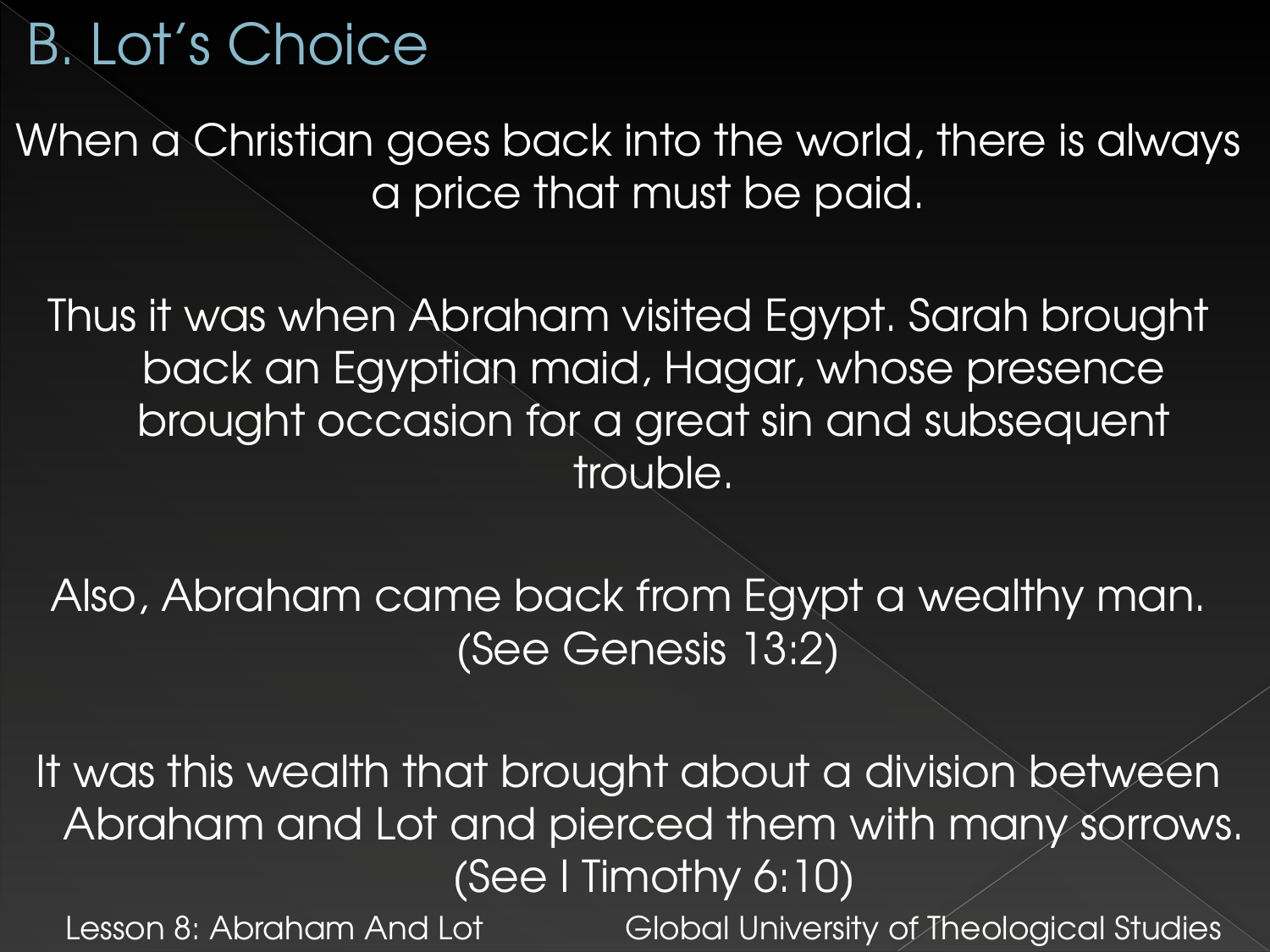

# B. Lot’s Choice
When a Christian goes back into the world, there is always a price that must be paid.

Thus it was when Abraham visited Egypt. Sarah brought back an Egyptian maid, Hagar, whose presence brought occasion for a great sin and subsequent trouble.

Also, Abraham came back from Egypt a wealthy man. (See Genesis 13:2)

It was this wealth that brought about a division between Abraham and Lot and pierced them with many sorrows. (See I Timothy 6:10)
Lesson 8: Abraham And Lot                Global University of Theological Studies